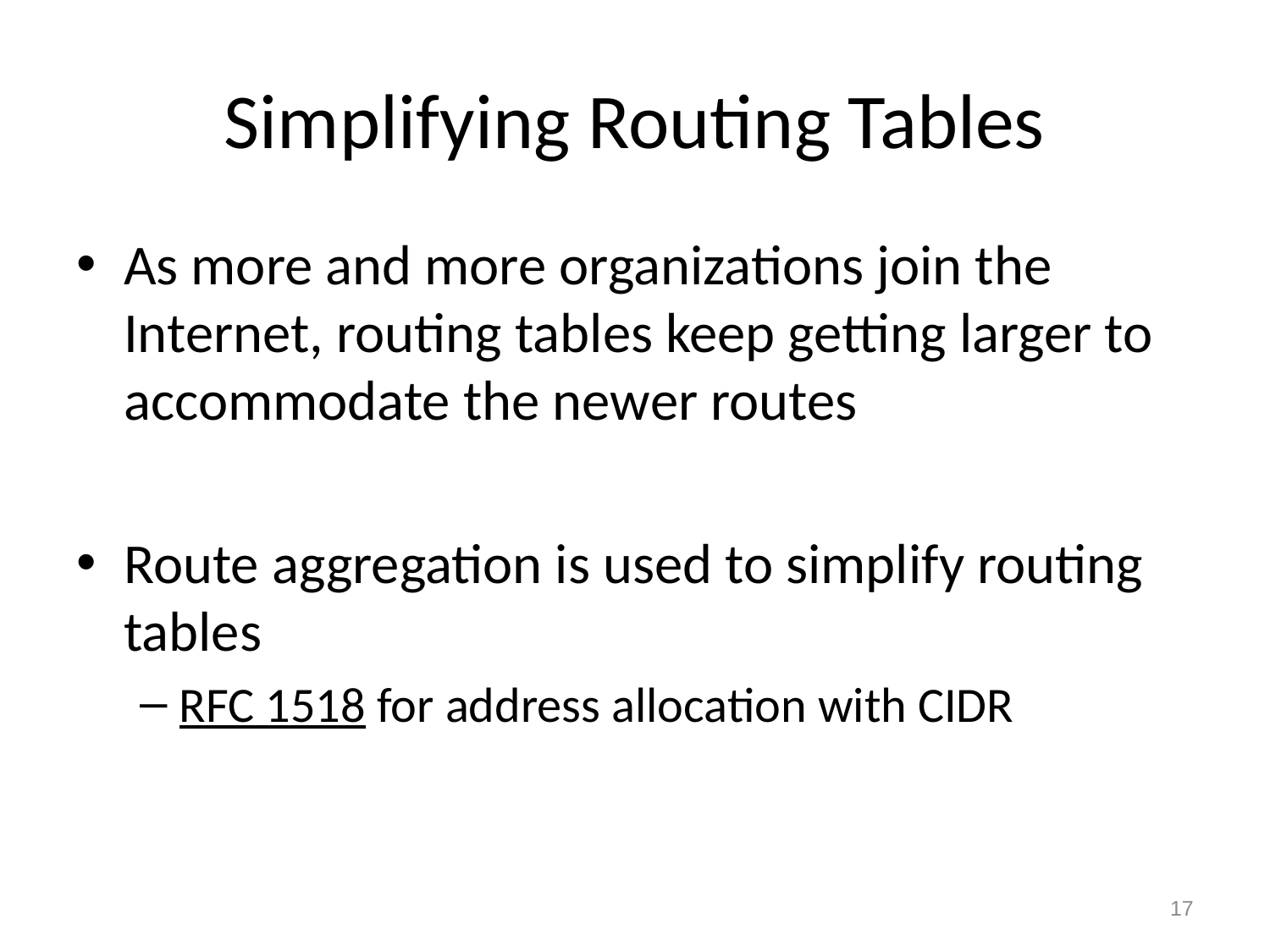

# Simplifying Routing Tables
As more and more organizations join the Internet, routing tables keep getting larger to accommodate the newer routes

Route aggregation is used to simplify routing tables
RFC 1518 for address allocation with CIDR
17